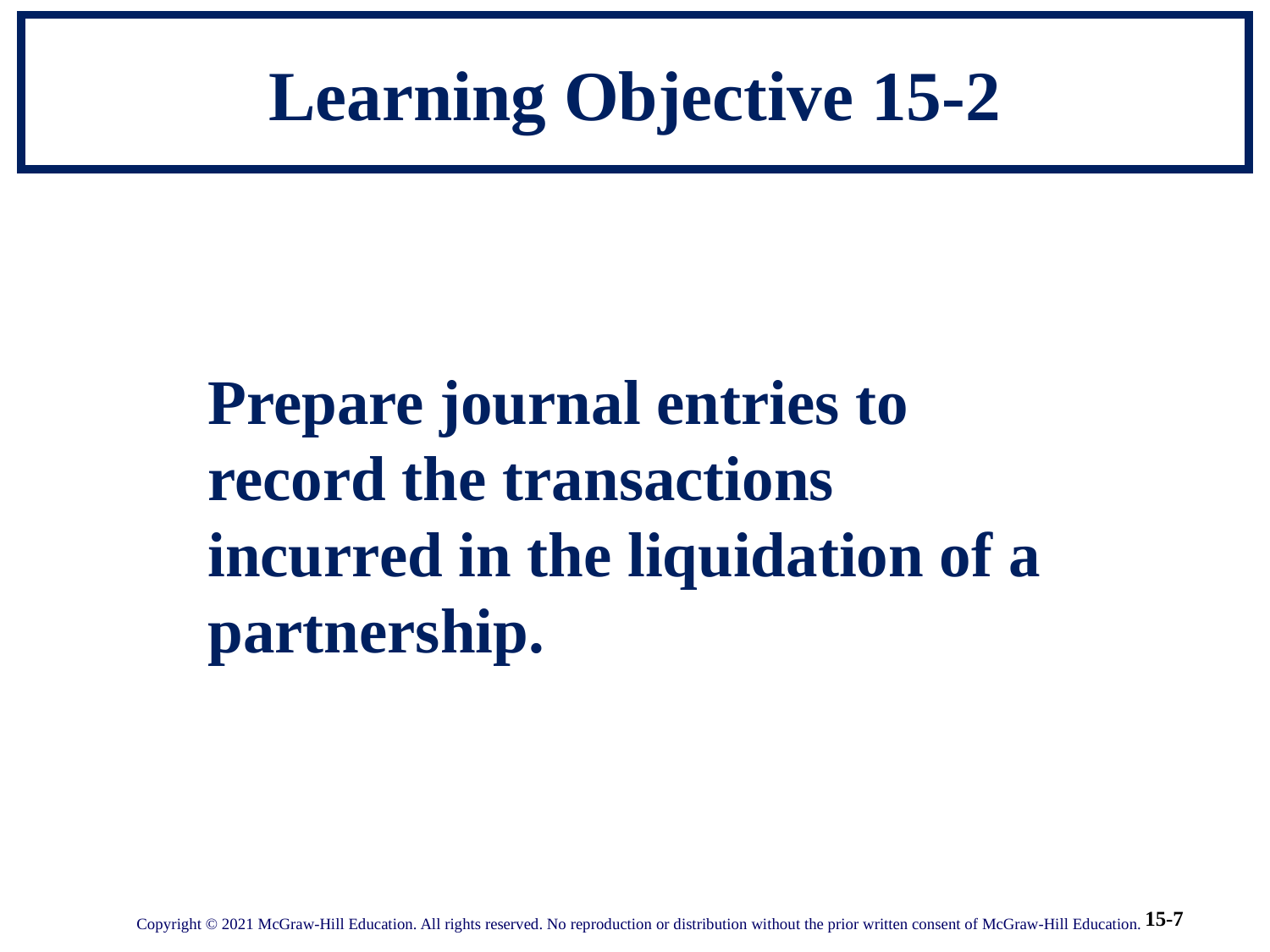

# Learning Objective 15-2
Prepare journal entries to record the transactions incurred in the liquidation of a partnership.
Copyright © 2021 McGraw-Hill Education. All rights reserved. No reproduction or distribution without the prior written consent of McGraw-Hill Education.